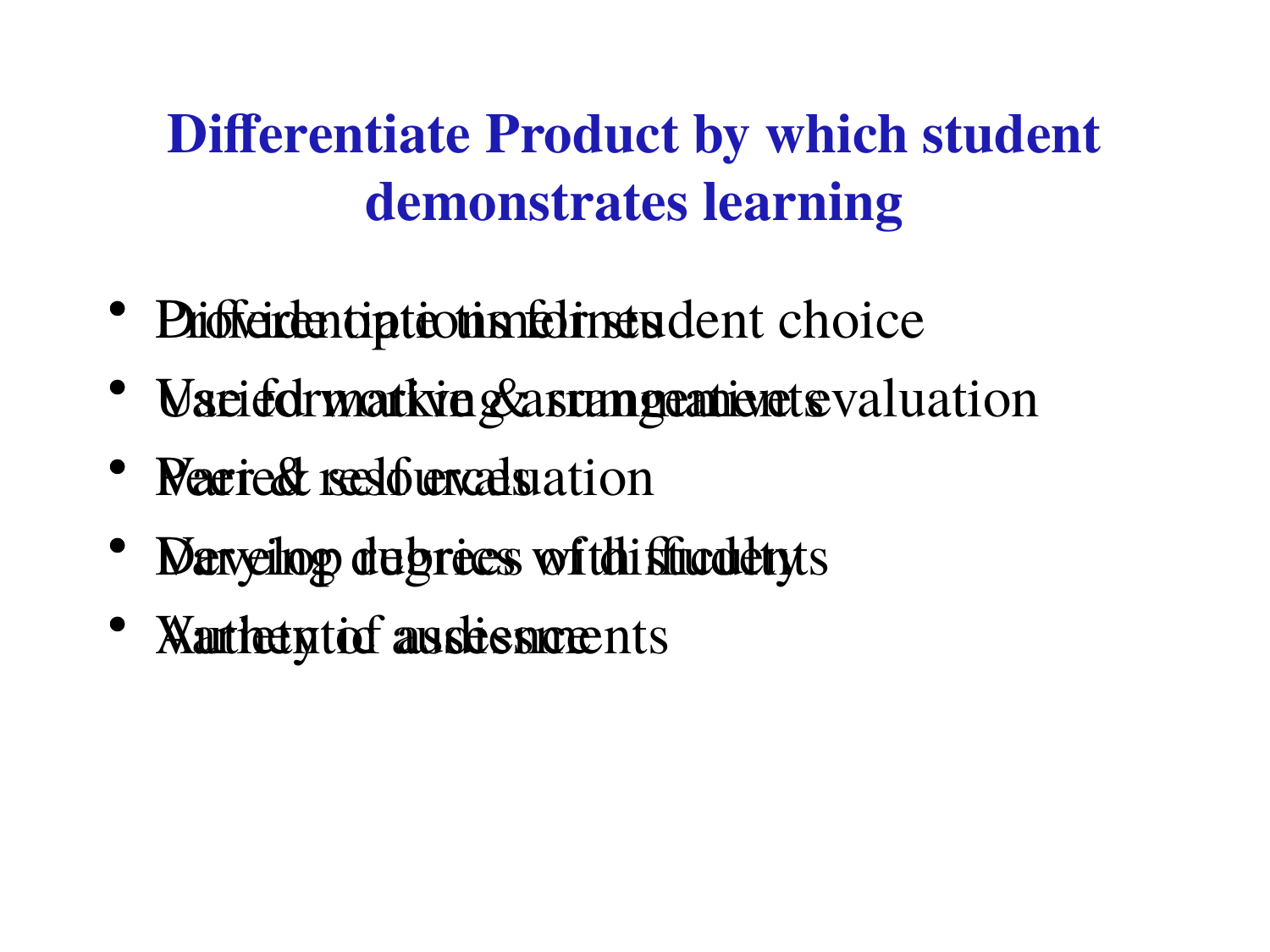

# Differentiate Product by which student demonstrates learning
Provide options for student choice
Varied working arrangements
Varied resources
Varying degrees of difficulty
Variety of assessments

Differentiate timelines
Use formative & summative evaluation
Peer & self evaluation
Develop rubrics with students
Authentic audience